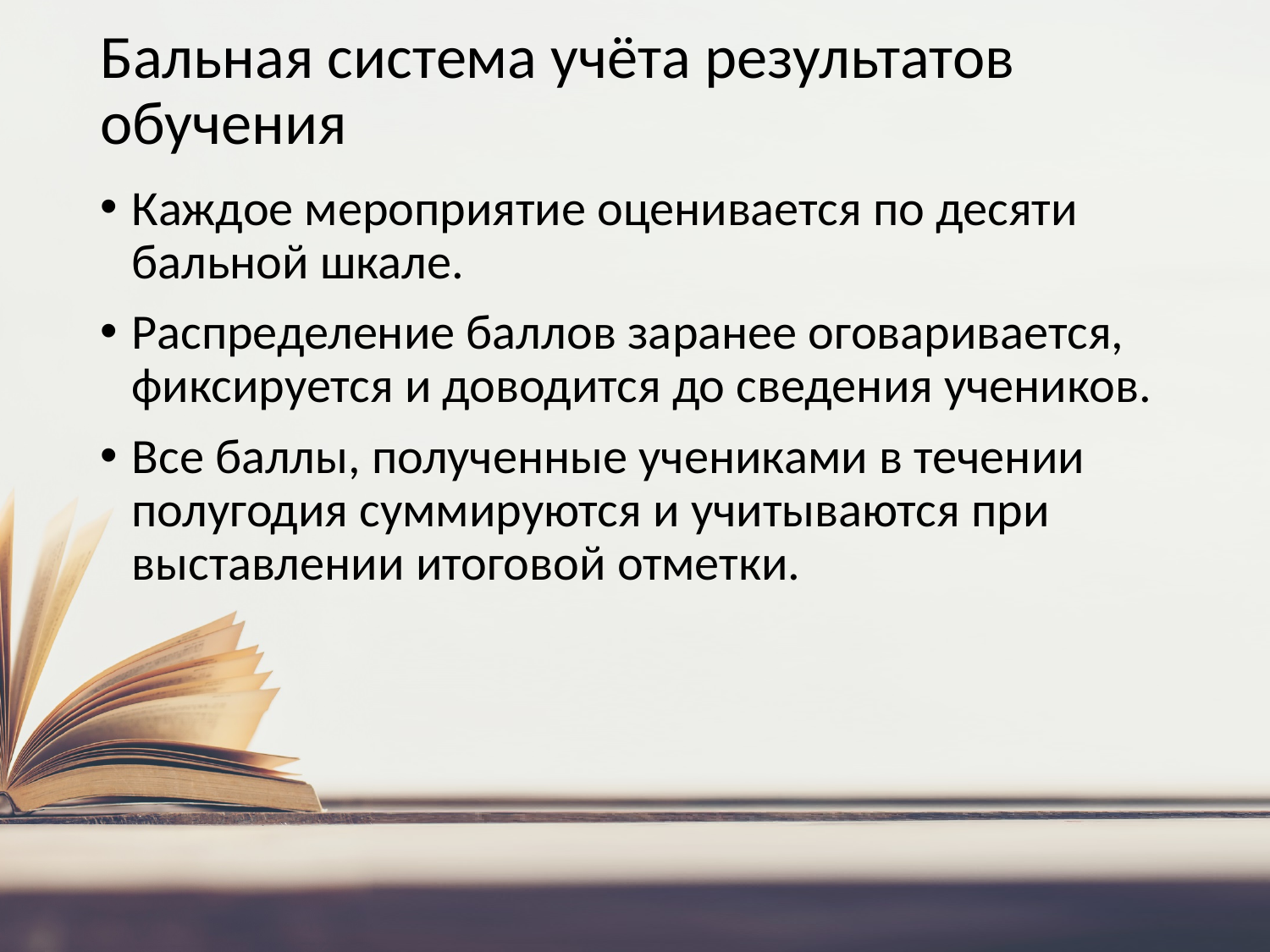

# Бальная система учёта результатов обучения
Каждое мероприятие оценивается по десяти бальной шкале.
Распределение баллов заранее оговаривается, фиксируется и доводится до сведения учеников.
Все баллы, полученные учениками в течении полугодия суммируются и учитываются при выставлении итоговой отметки.